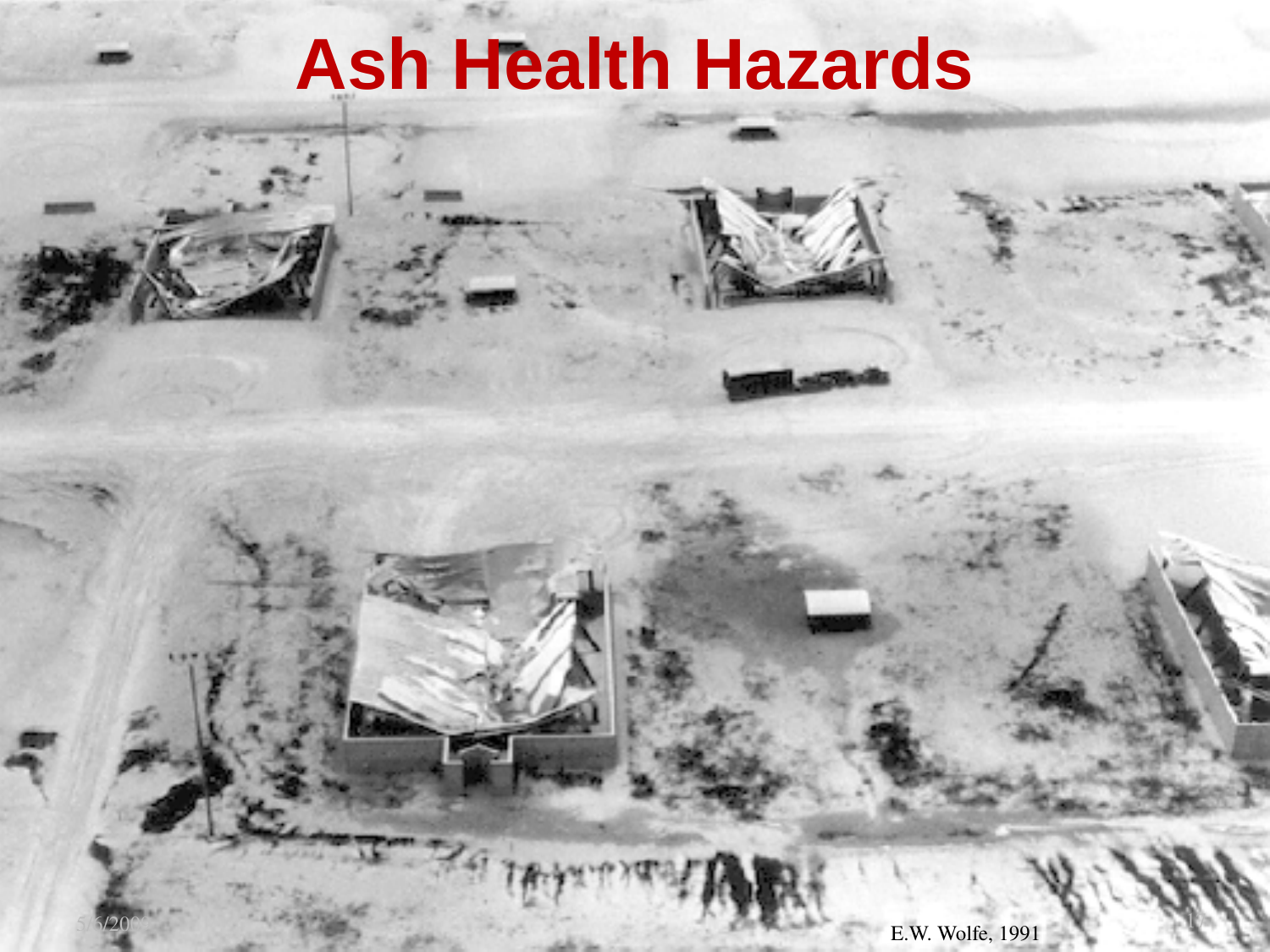

# Ash Health Hazards

5/6/2009
17
E.W. Wolfe, 1991